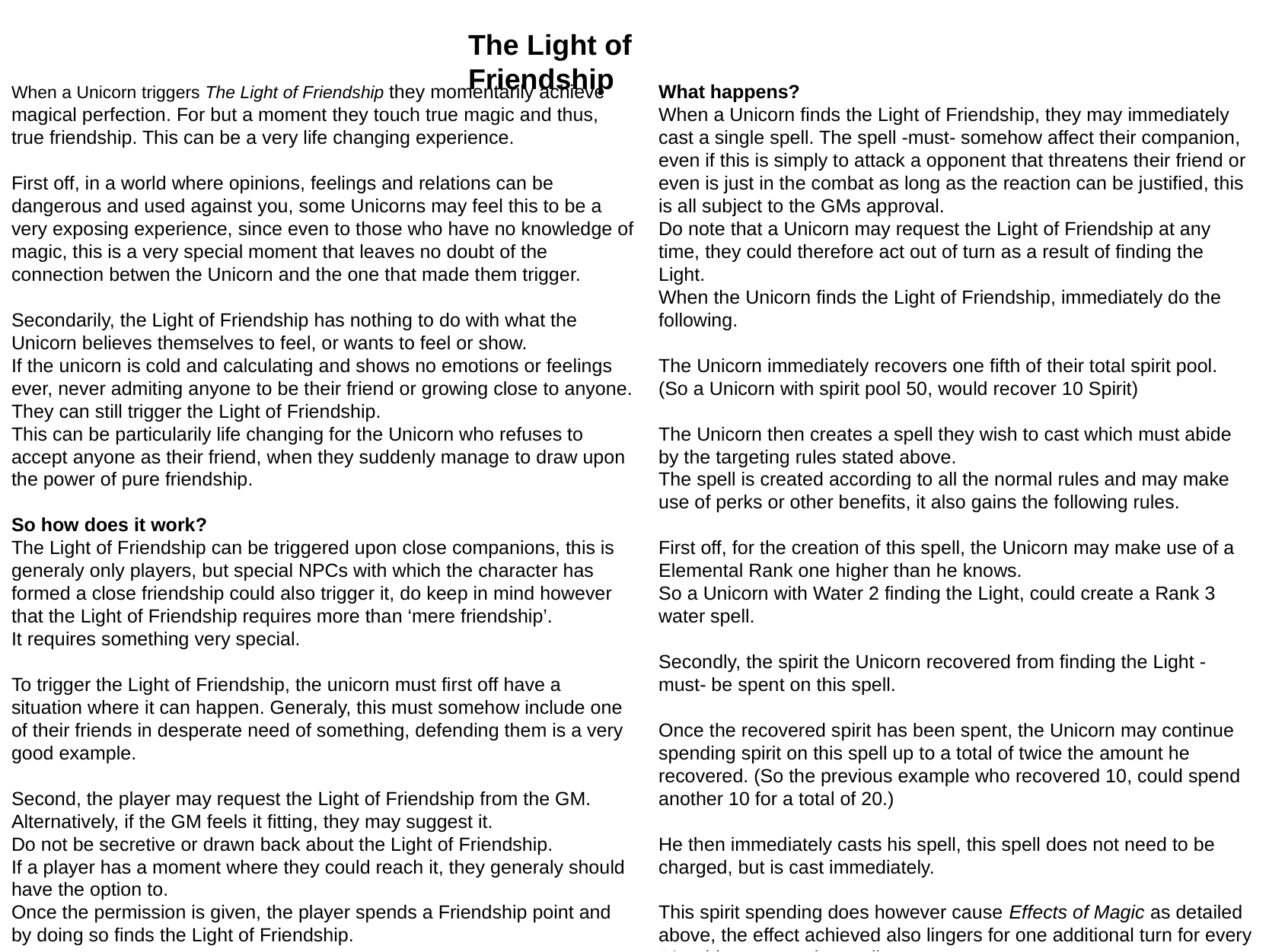

The Light of Friendship
When a Unicorn triggers The Light of Friendship they momentarily achieve magical perfection. For but a moment they touch true magic and thus, true friendship. This can be a very life changing experience.

First off, in a world where opinions, feelings and relations can be dangerous and used against you, some Unicorns may feel this to be a very exposing experience, since even to those who have no knowledge of magic, this is a very special moment that leaves no doubt of the connection betwen the Unicorn and the one that made them trigger.

Secondarily, the Light of Friendship has nothing to do with what the Unicorn believes themselves to feel, or wants to feel or show.
If the unicorn is cold and calculating and shows no emotions or feelings ever, never admiting anyone to be their friend or growing close to anyone. They can still trigger the Light of Friendship.
This can be particularily life changing for the Unicorn who refuses to accept anyone as their friend, when they suddenly manage to draw upon the power of pure friendship.

So how does it work?
The Light of Friendship can be triggered upon close companions, this is generaly only players, but special NPCs with which the character has formed a close friendship could also trigger it, do keep in mind however that the Light of Friendship requires more than ‘mere friendship’.
It requires something very special.

To trigger the Light of Friendship, the unicorn must first off have a situation where it can happen. Generaly, this must somehow include one of their friends in desperate need of something, defending them is a very good example.

Second, the player may request the Light of Friendship from the GM.
Alternatively, if the GM feels it fitting, they may suggest it.
Do not be secretive or drawn back about the Light of Friendship.
If a player has a moment where they could reach it, they generaly should have the option to.
Once the permission is given, the player spends a Friendship point and by doing so finds the Light of Friendship.
What happens?
When a Unicorn finds the Light of Friendship, they may immediately cast a single spell. The spell -must- somehow affect their companion, even if this is simply to attack a opponent that threatens their friend or even is just in the combat as long as the reaction can be justified, this is all subject to the GMs approval.
Do note that a Unicorn may request the Light of Friendship at any time, they could therefore act out of turn as a result of finding the Light.
When the Unicorn finds the Light of Friendship, immediately do the following.

The Unicorn immediately recovers one fifth of their total spirit pool.
(So a Unicorn with spirit pool 50, would recover 10 Spirit)

The Unicorn then creates a spell they wish to cast which must abide by the targeting rules stated above.
The spell is created according to all the normal rules and may make use of perks or other benefits, it also gains the following rules.

First off, for the creation of this spell, the Unicorn may make use of a Elemental Rank one higher than he knows.
So a Unicorn with Water 2 finding the Light, could create a Rank 3 water spell.

Secondly, the spirit the Unicorn recovered from finding the Light -must- be spent on this spell.

Once the recovered spirit has been spent, the Unicorn may continue spending spirit on this spell up to a total of twice the amount he recovered. (So the previous example who recovered 10, could spend another 10 for a total of 20.)

He then immediately casts his spell, this spell does not need to be charged, but is cast immediately.

This spirit spending does however cause Effects of Magic as detailed above, the effect achieved also lingers for one additional turn for every 10 spirit spent on the spell.